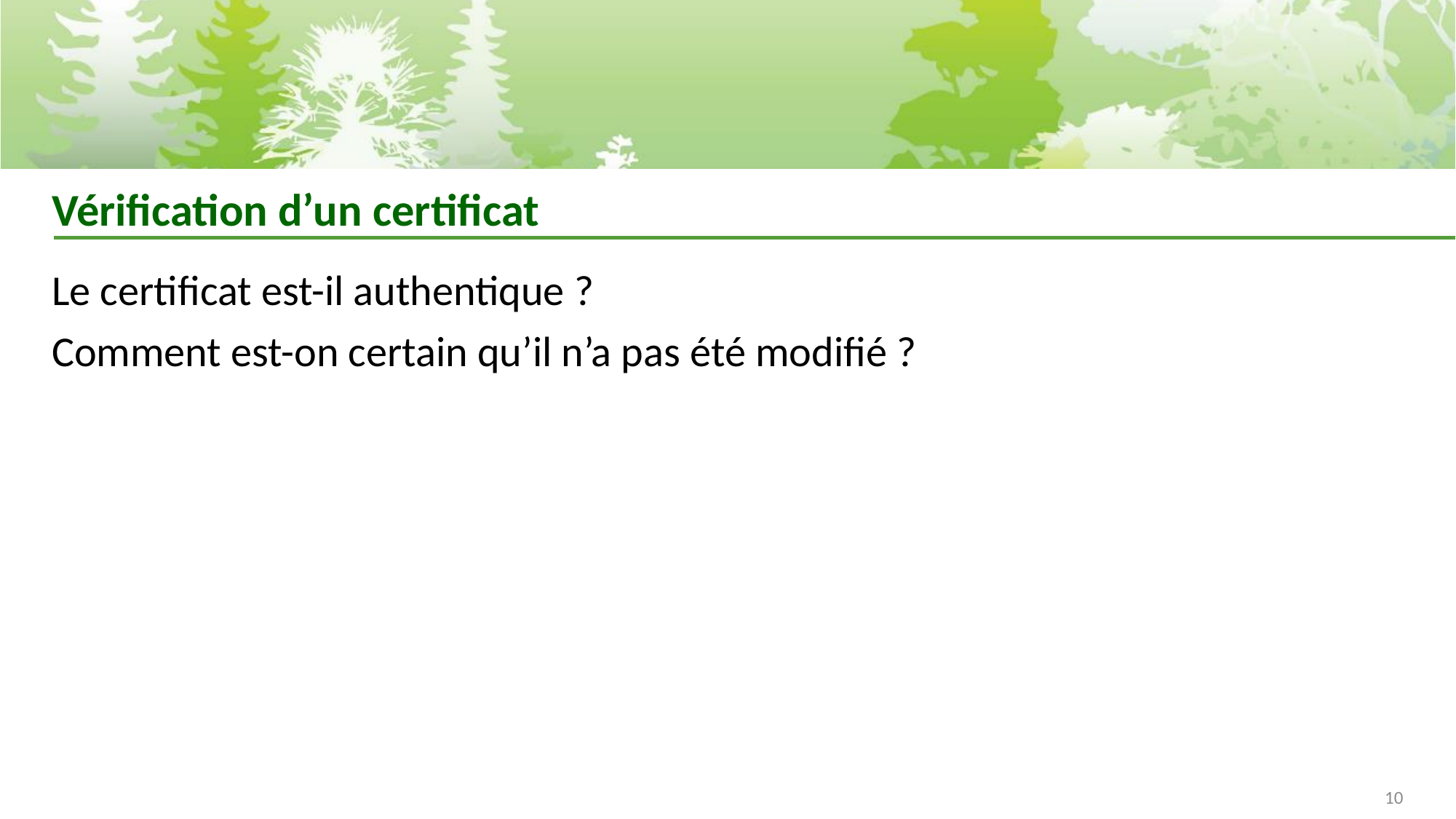

# Vérification d’un certificat
Le certificat est-il authentique ?
Comment est-on certain qu’il n’a pas été modifié ?

10